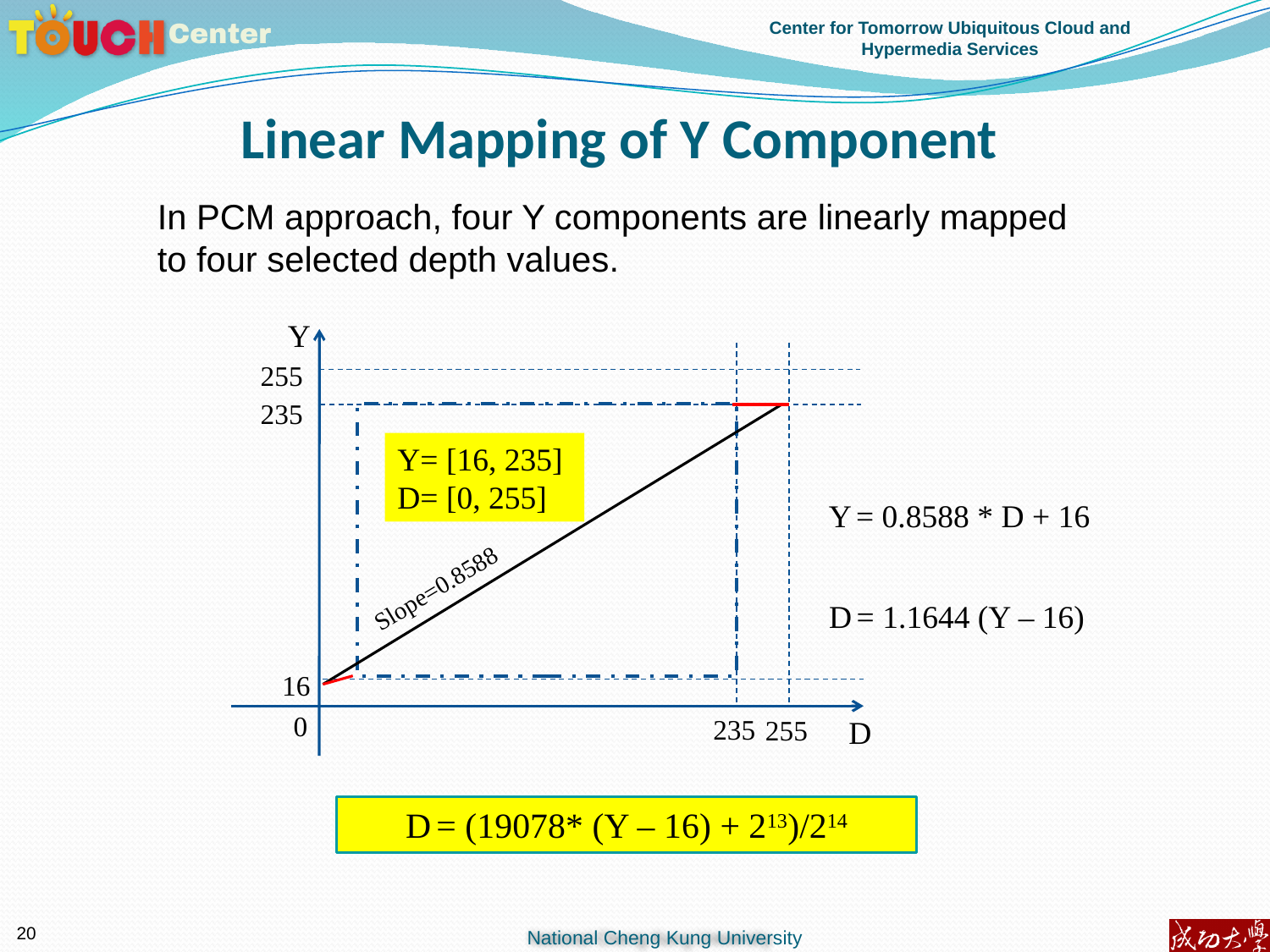

# Linear Mapping of Y Component
In PCM approach, four Y components are linearly mapped to four selected depth values.
Y
255
235

Y= [16, 235]
D= [0, 255]
Slope=0.8588
16
0
235
255
D
Y = 0.8588 * D + 16
D = 1.1644 (Y – 16)

D = (19078* (Y – 16) + 213)/214